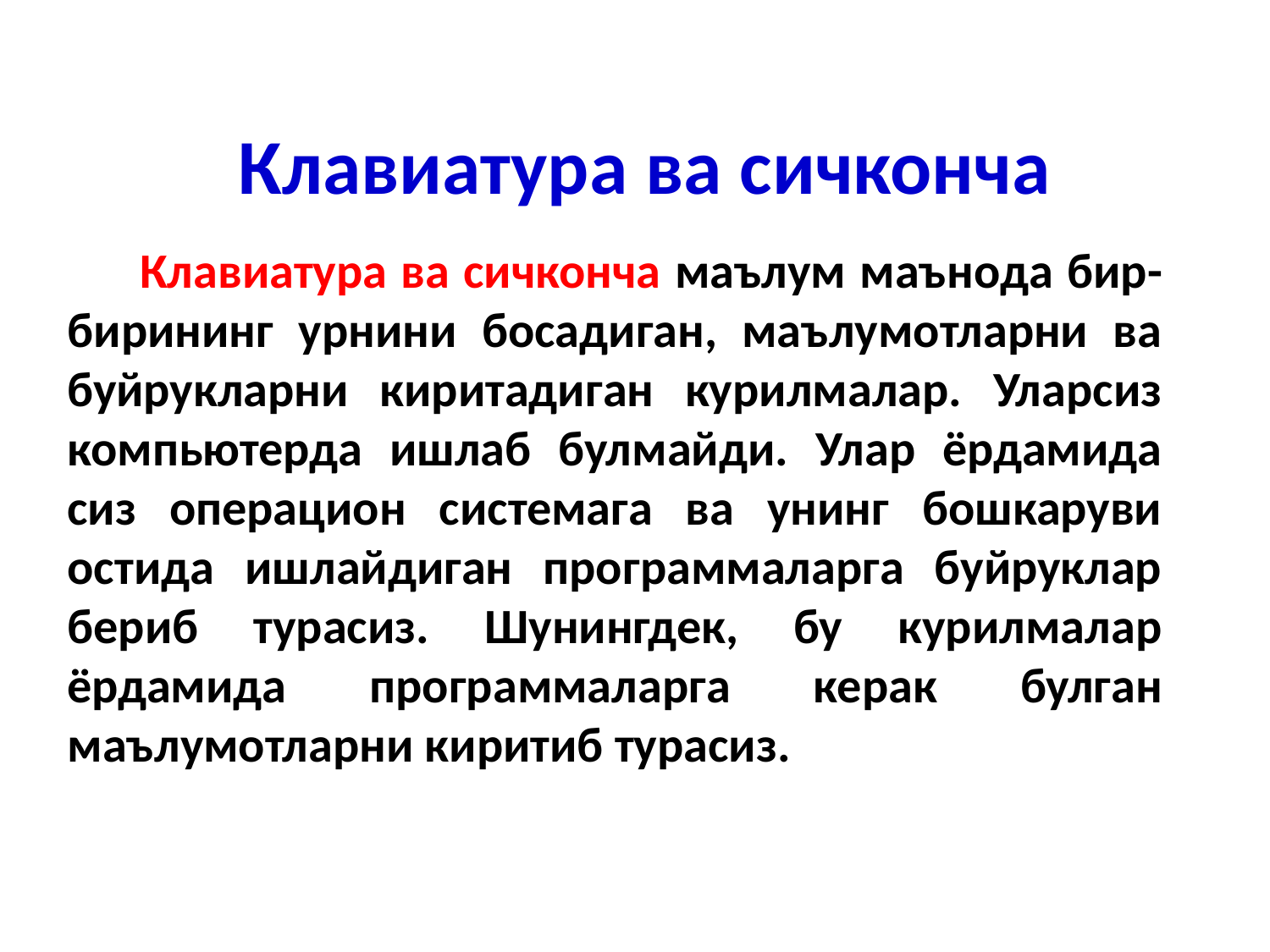

# Клавиатура ва сичконча
      Клавиатура ва сичконча маълум маънода бир-бирининг урнини босадиган, маълумотларни ва буйрукларни киритадиган курилмалар. Уларсиз компьютерда ишлаб булмайди. Улар ёрдамида сиз операцион системага ва унинг бошкаруви остида ишлайдиган программаларга буйруклар бериб турасиз. Шунингдек, бу курилмалар ёрдамида программаларга керак булган маълумотларни киритиб турасиз.